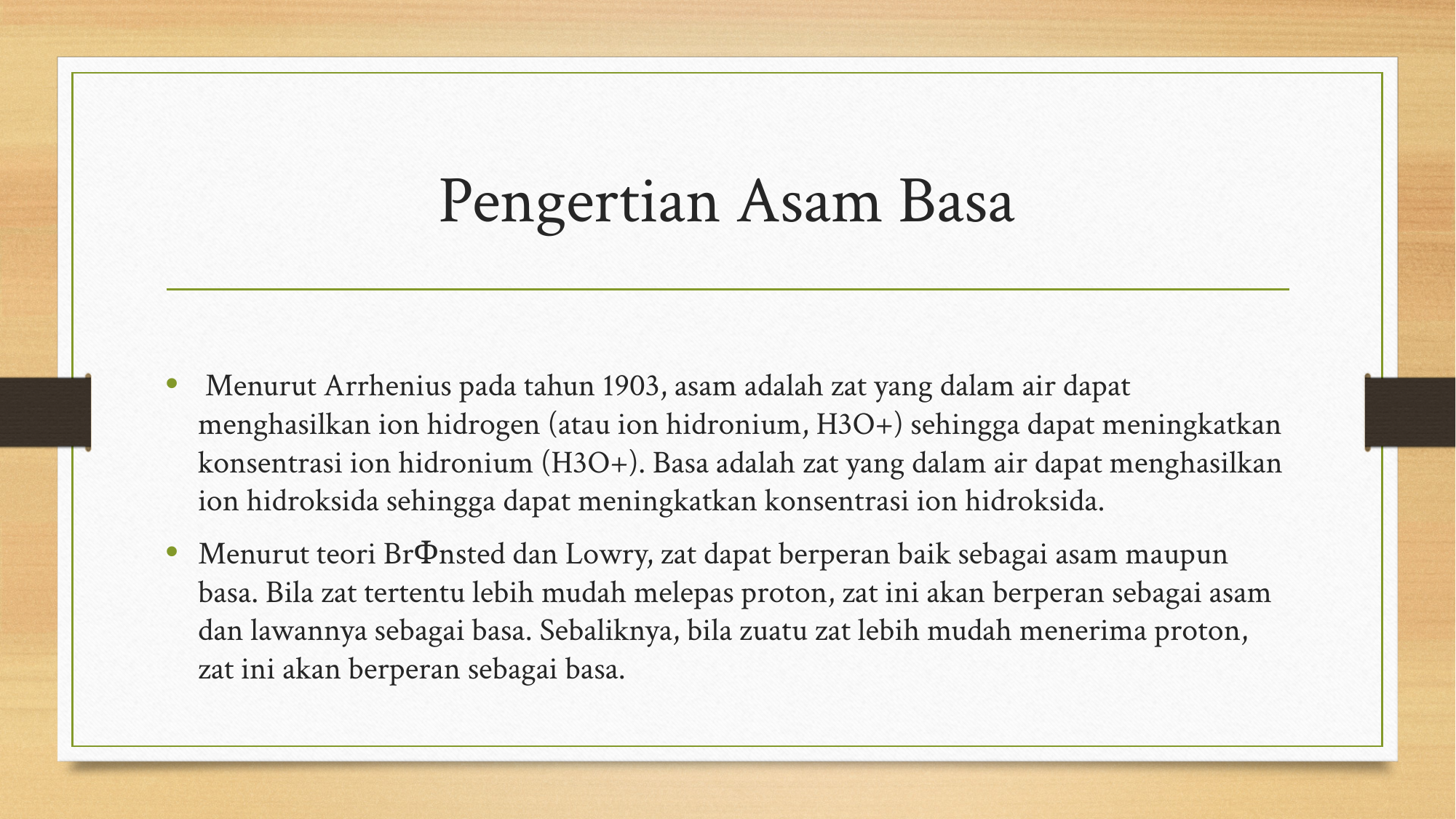

# Pengertian Asam Basa

 Menurut Arrhenius pada tahun 1903, asam adalah zat yang dalam air dapat menghasilkan ion hidrogen (atau ion hidronium, H3O+) sehingga dapat meningkatkan konsentrasi ion hidronium (H3O+). Basa adalah zat yang dalam air dapat menghasilkan ion hidroksida sehingga dapat meningkatkan konsentrasi ion hidroksida.
Menurut teori BrΦnsted dan Lowry, zat dapat berperan baik sebagai asam maupun basa. Bila zat tertentu lebih mudah melepas proton, zat ini akan berperan sebagai asam dan lawannya sebagai basa. Sebaliknya, bila zuatu zat lebih mudah menerima proton, zat ini akan berperan sebagai basa.